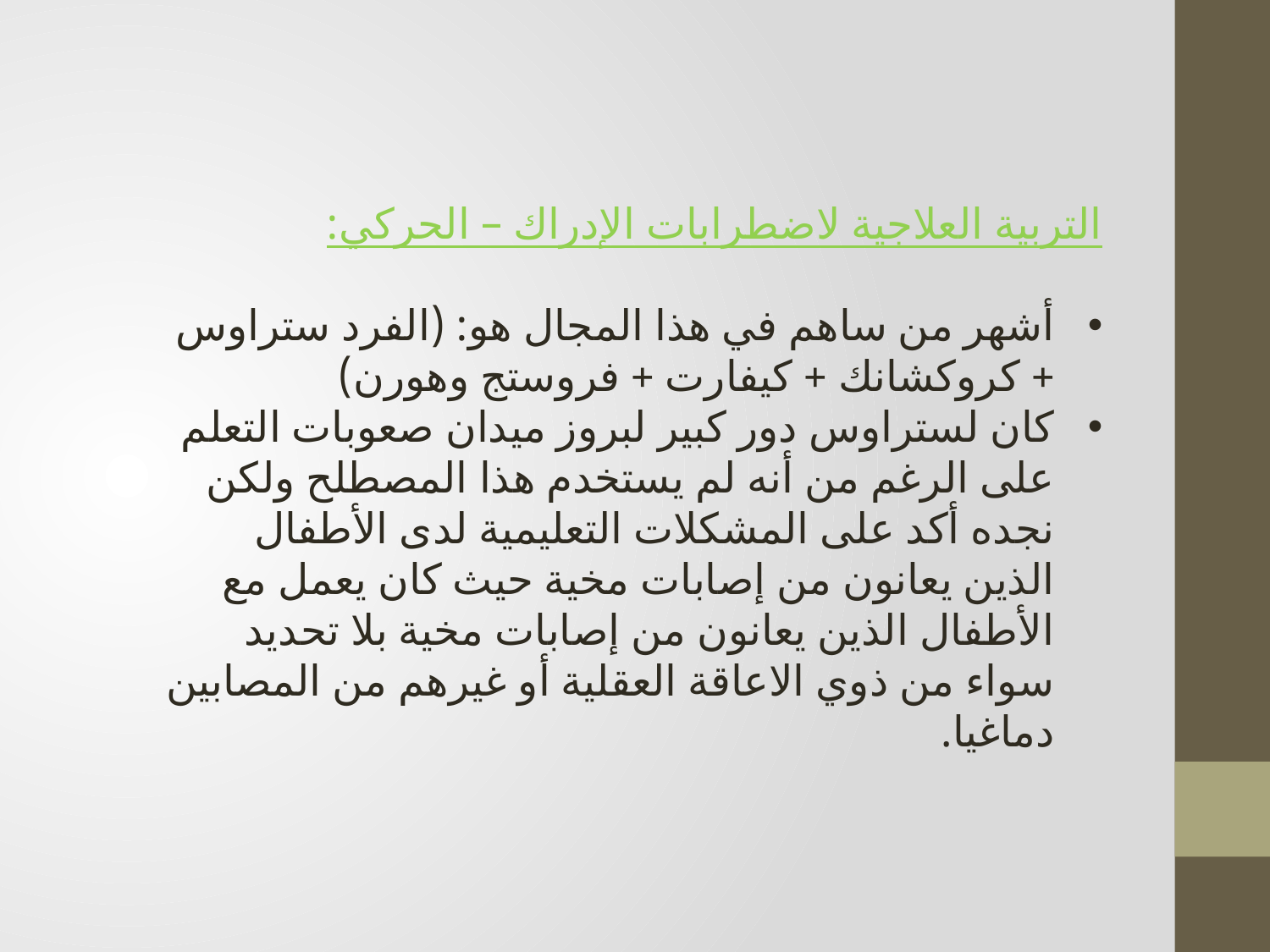

التربية العلاجية لاضطرابات الإدراك – الحركي:

أشهر من ساهم في هذا المجال هو: (الفرد ستراوس + كروكشانك + كيفارت + فروستج وهورن)
كان لستراوس دور كبير لبروز ميدان صعوبات التعلم على الرغم من أنه لم يستخدم هذا المصطلح ولكن نجده أكد على المشكلات التعليمية لدى الأطفال الذين يعانون من إصابات مخية حيث كان يعمل مع الأطفال الذين يعانون من إصابات مخية بلا تحديد سواء من ذوي الاعاقة العقلية أو غيرهم من المصابين دماغيا.